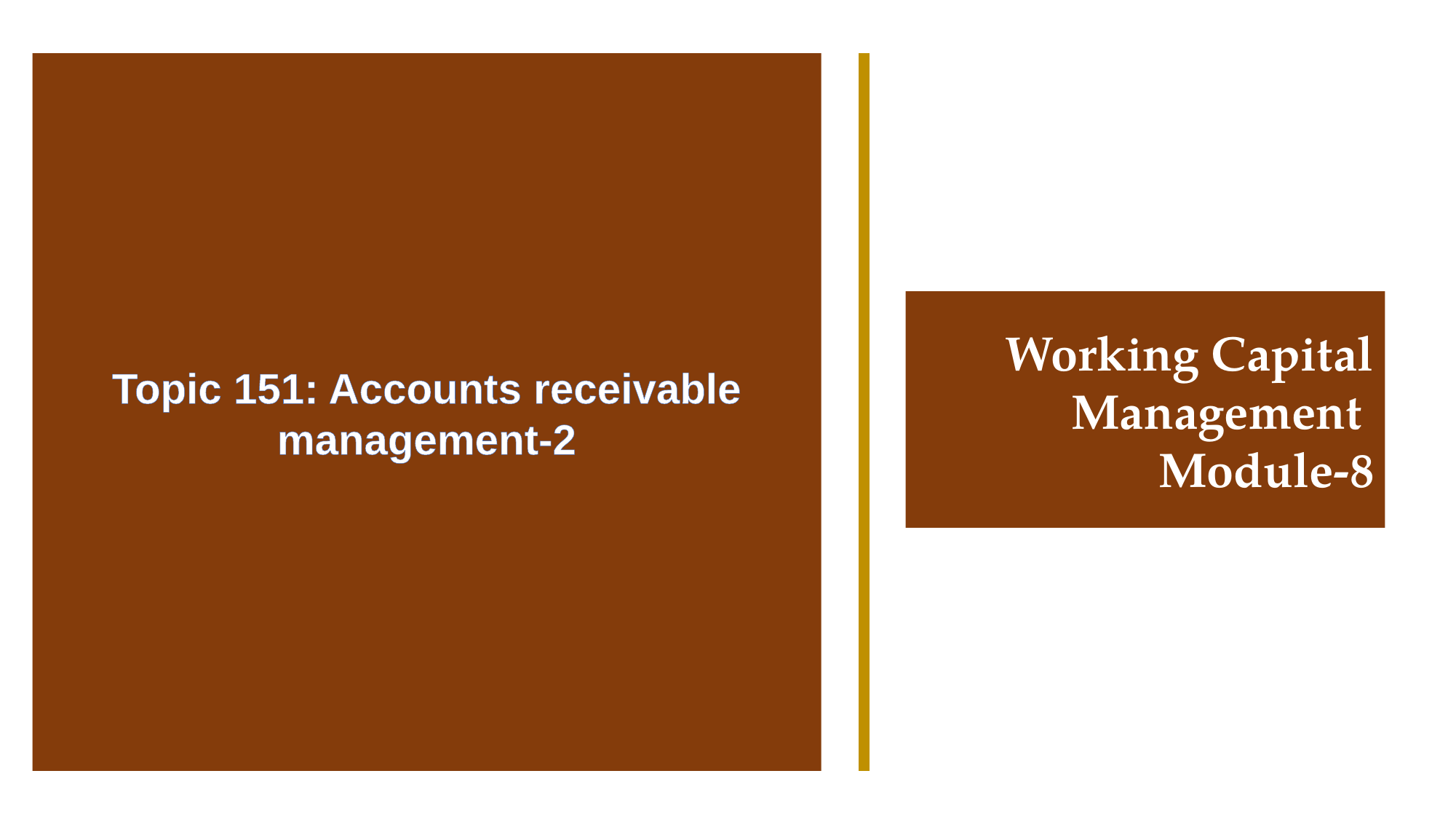

Topic 151: Accounts receivable management-2
Working Capital Management
Module-8